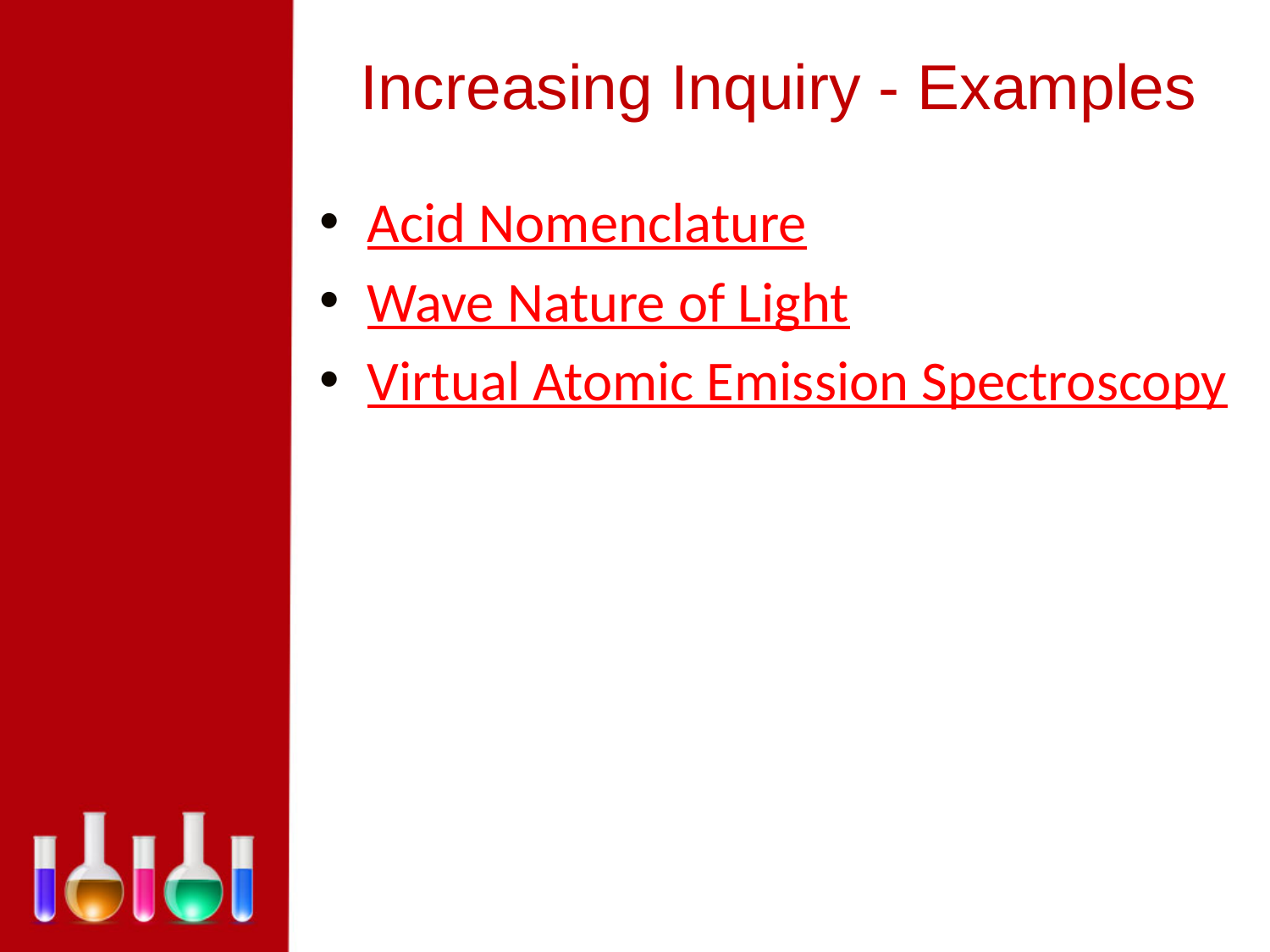

# Increasing Inquiry - Examples
Acid Nomenclature
Wave Nature of Light
Virtual Atomic Emission Spectroscopy